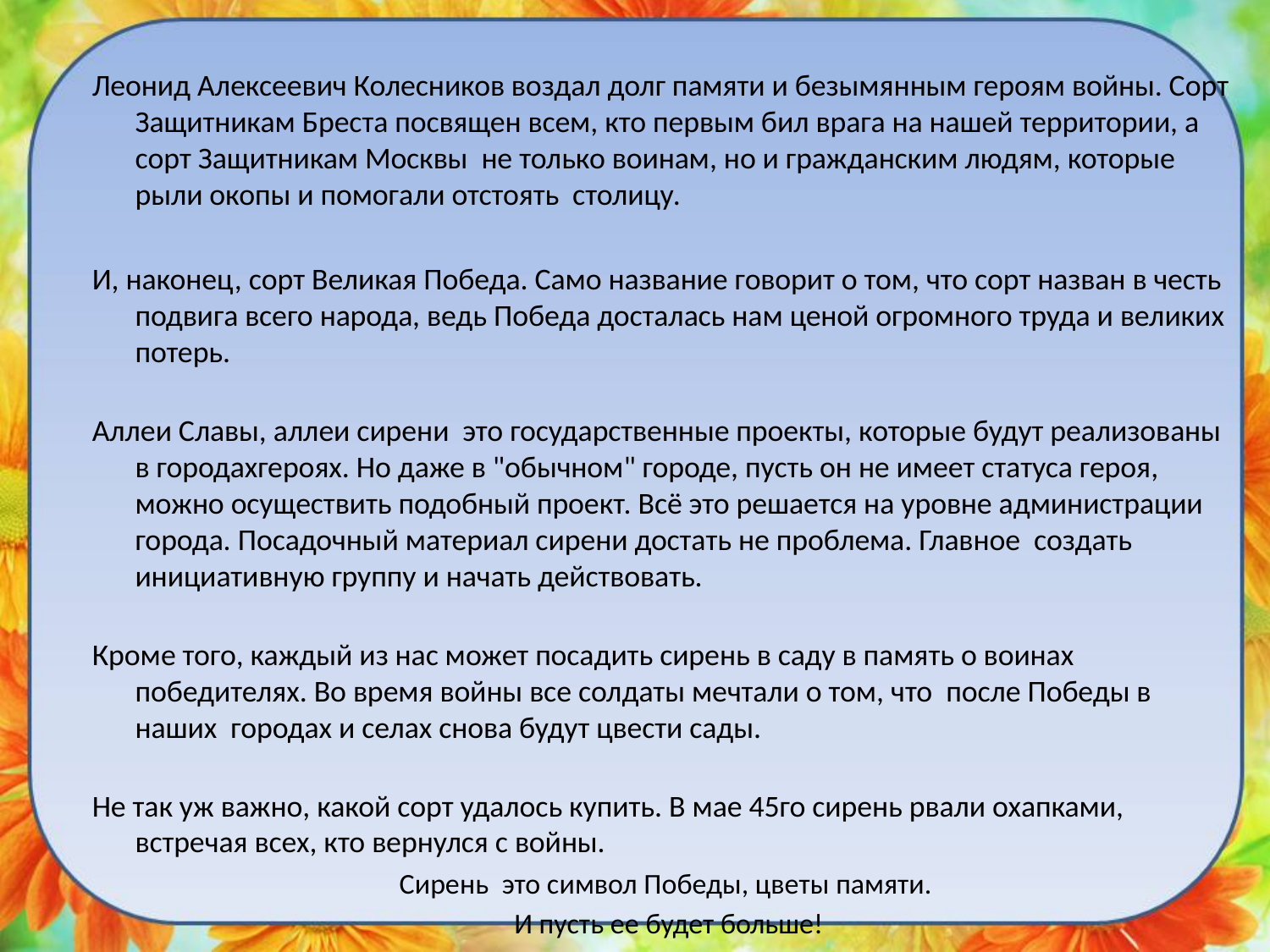

Леонид Алексеевич Колесников воздал долг памяти и безымянным героям войны. Сорт Защитникам Бреста посвящен всем, кто первым бил врага на нашей территории, а сорт Защитникам Москвы ­ не только воинам, но и гражданским людям, которые рыли окопы и помогали отстоять  столицу.

И, наконец, сорт Великая Победа. Само название говорит о том, что сорт назван в честь подвига всего народа, ведь Победа досталась нам ценой огромного труда и великих потерь.
Аллеи Славы, аллеи сирени ­ это государственные проекты, которые будут реализованы в городах­героях. Но даже в "обычном" городе, пусть он не имеет статуса героя, можно осущест­вить подобный проект. Всё это решается на уровне администрации города. По­садочный материал сирени достать не проблема. Главное ­ создать инициативную группу и начать действовать.
Кроме того, каждый из нас может посадить сирень в саду в память о воинах­победителях. Во время войны все солдаты мечтали о том, что  после Победы в наших  городах и селах снова будут цвести сады.
Не так уж важно, какой сорт удалось купить. В мае 45­го сирень рвали охапками, встречая всех, кто вернулся с войны.
Сирень ­ это символ Победы, цветы памяти.
 И пусть ее будет больше!